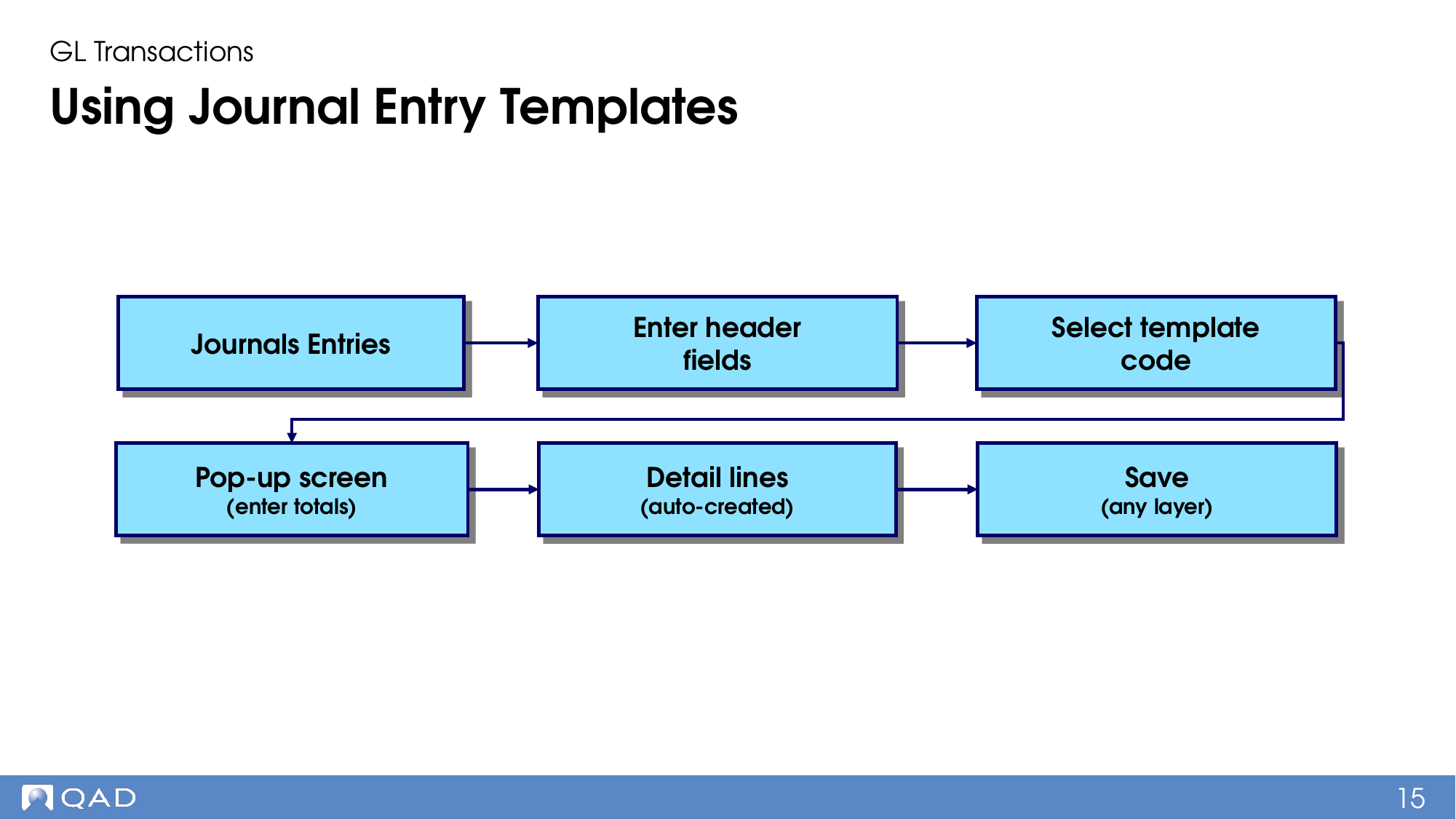

GL Transactions
# Using Journal Entry Templates
Journals Entries
Enter header
fields
Select template
code
Pop-up screen
(enter totals)
Detail lines
(auto-created)
Save
(any layer)
15